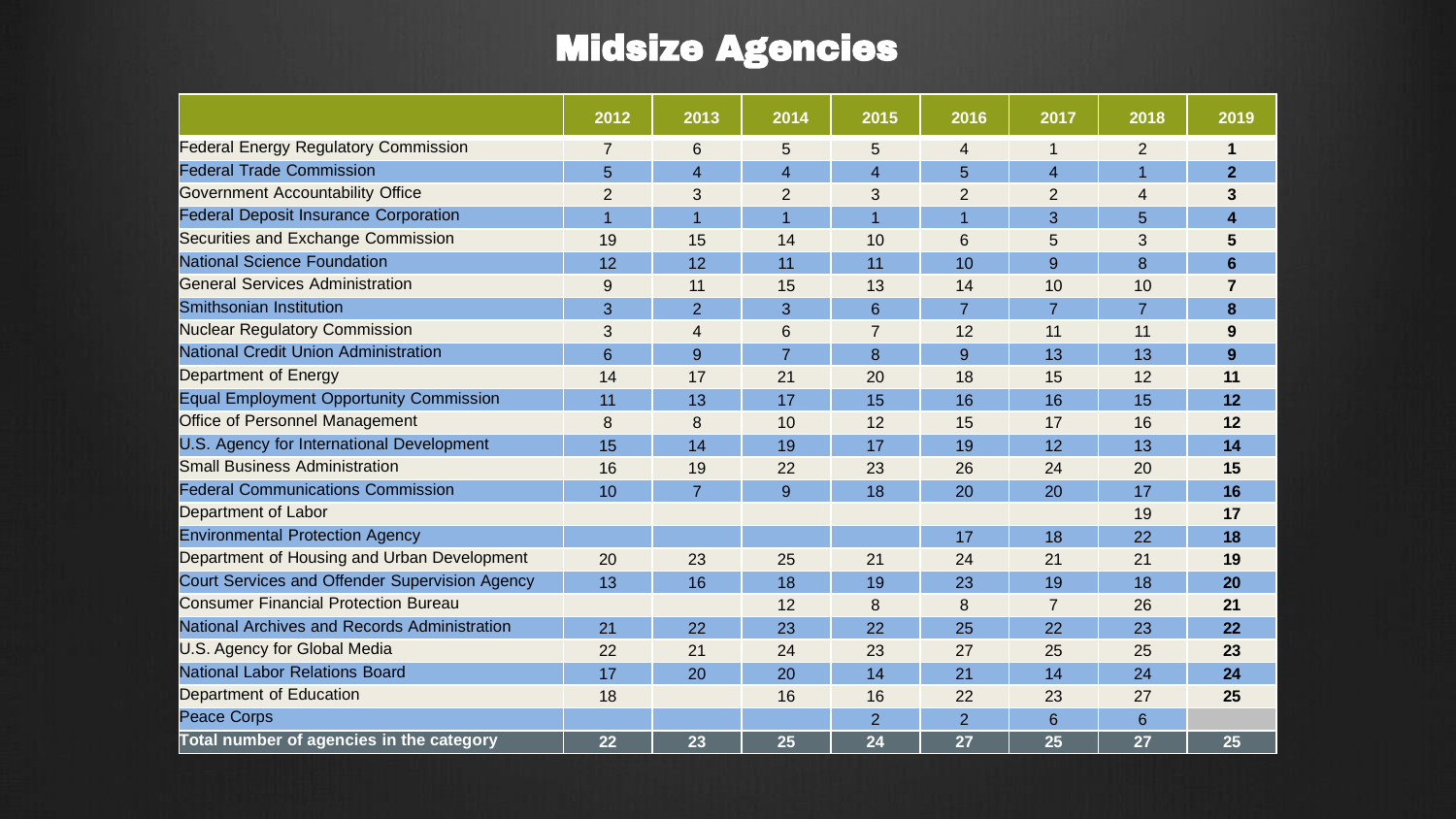

# Midsize Agencies
|  | 2012 | 2013 | 2014 | 2015 | 2016 | 2017 | 2018 | 2019 |
| --- | --- | --- | --- | --- | --- | --- | --- | --- |
| Federal Energy Regulatory Commission | 7 | 6 | 5 | 5 | 4 | 1 | 2 | 1 |
| Federal Trade Commission | 5 | 4 | 4 | 4 | 5 | 4 | 1 | 2 |
| Government Accountability Office | 2 | 3 | 2 | 3 | 2 | 2 | 4 | 3 |
| Federal Deposit Insurance Corporation | 1 | 1 | 1 | 1 | 1 | 3 | 5 | 4 |
| Securities and Exchange Commission | 19 | 15 | 14 | 10 | 6 | 5 | 3 | 5 |
| National Science Foundation | 12 | 12 | 11 | 11 | 10 | 9 | 8 | 6 |
| General Services Administration | 9 | 11 | 15 | 13 | 14 | 10 | 10 | 7 |
| Smithsonian Institution | 3 | 2 | 3 | 6 | 7 | 7 | 7 | 8 |
| Nuclear Regulatory Commission | 3 | 4 | 6 | 7 | 12 | 11 | 11 | 9 |
| National Credit Union Administration | 6 | 9 | 7 | 8 | 9 | 13 | 13 | 9 |
| Department of Energy | 14 | 17 | 21 | 20 | 18 | 15 | 12 | 11 |
| Equal Employment Opportunity Commission | 11 | 13 | 17 | 15 | 16 | 16 | 15 | 12 |
| Office of Personnel Management | 8 | 8 | 10 | 12 | 15 | 17 | 16 | 12 |
| U.S. Agency for International Development | 15 | 14 | 19 | 17 | 19 | 12 | 13 | 14 |
| Small Business Administration | 16 | 19 | 22 | 23 | 26 | 24 | 20 | 15 |
| Federal Communications Commission | 10 | 7 | 9 | 18 | 20 | 20 | 17 | 16 |
| Department of Labor |  |  |  |  |  |  | 19 | 17 |
| Environmental Protection Agency |  |  |  |  | 17 | 18 | 22 | 18 |
| Department of Housing and Urban Development | 20 | 23 | 25 | 21 | 24 | 21 | 21 | 19 |
| Court Services and Offender Supervision Agency | 13 | 16 | 18 | 19 | 23 | 19 | 18 | 20 |
| Consumer Financial Protection Bureau |  |  | 12 | 8 | 8 | 7 | 26 | 21 |
| National Archives and Records Administration | 21 | 22 | 23 | 22 | 25 | 22 | 23 | 22 |
| U.S. Agency for Global Media | 22 | 21 | 24 | 23 | 27 | 25 | 25 | 23 |
| National Labor Relations Board | 17 | 20 | 20 | 14 | 21 | 14 | 24 | 24 |
| Department of Education | 18 |  | 16 | 16 | 22 | 23 | 27 | 25 |
| Peace Corps |  |  |  | 2 | 2 | 6 | 6 |  |
| Total number of agencies in the category | 22 | 23 | 25 | 24 | 27 | 25 | 27 | 25 |